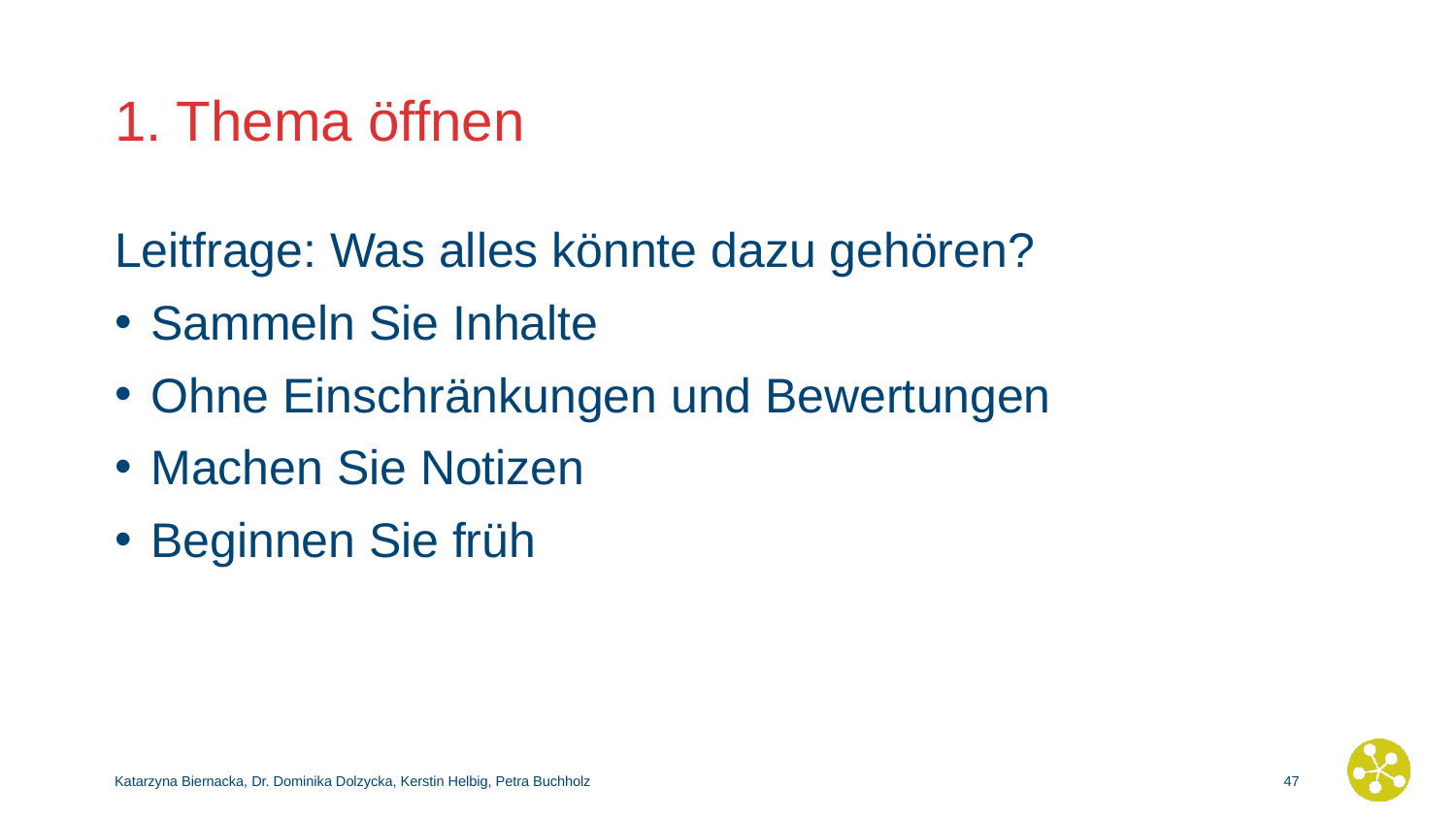

# 1. Thema öffnen
Leitfrage: Was alles könnte dazu gehören?
Sammeln Sie Inhalte
Ohne Einschränkungen und Bewertungen
Machen Sie Notizen
Beginnen Sie früh

Katarzyna Biernacka, Dr. Dominika Dolzycka, Kerstin Helbig, Petra Buchholz
47